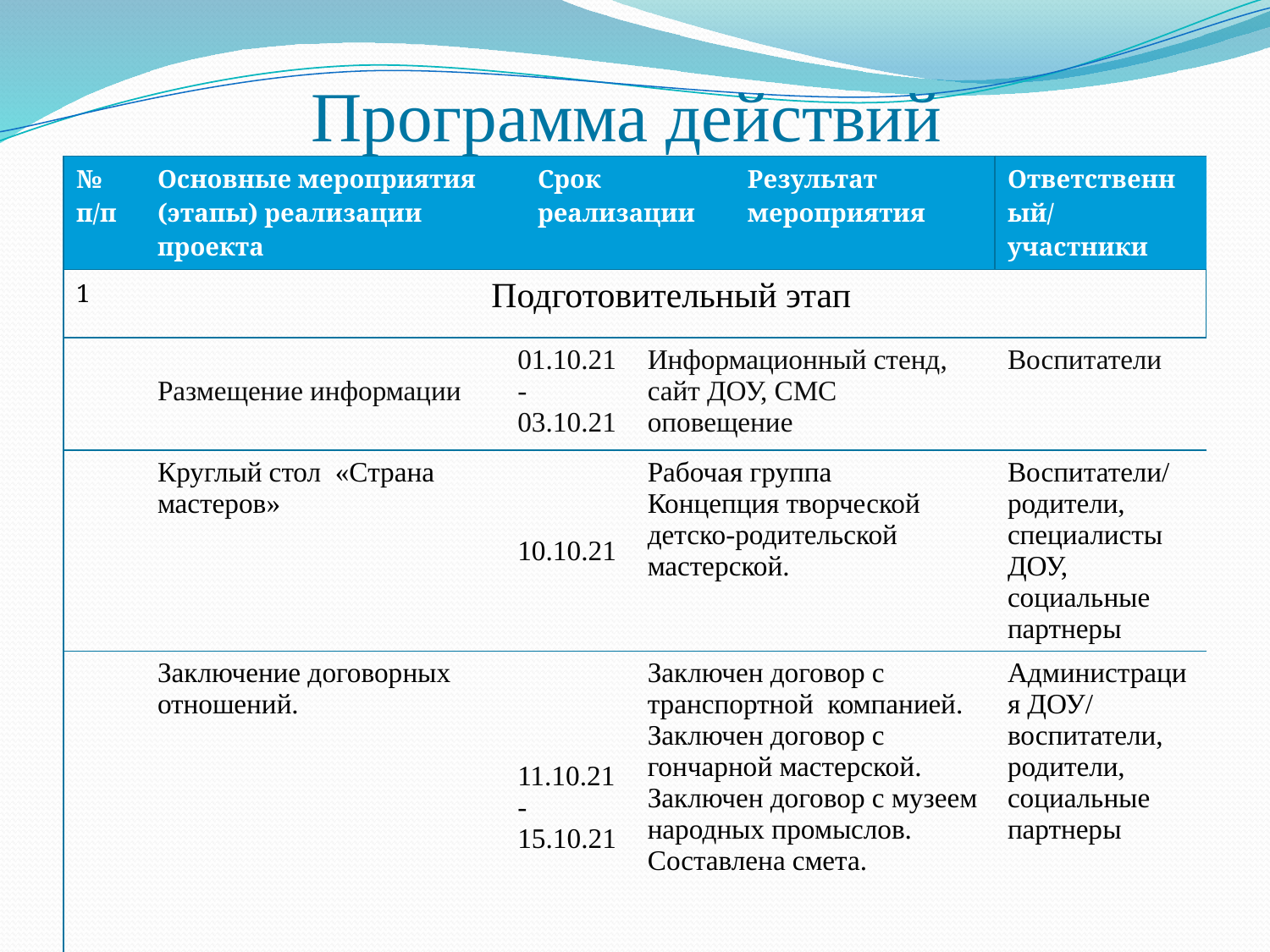

# Программа действий
| № п/п | Основные мероприятия (этапы) реализации проекта |  | Срок реализации |  | Результат мероприятия | Ответственный/участники |
| --- | --- | --- | --- | --- | --- | --- |
| 1 | Подготовительный этап |  |  |  |  |  |
|  | Размещение информации | 01.10.21-03.10.21 |  | Информационный стенд, сайт ДОУ, СМС оповещение |  | Воспитатели |
|  | Круглый стол «Страна мастеров» | 10.10.21 |  | Рабочая группа Концепция творческой детско-родительской мастерской. |  | Воспитатели/ родители, специалисты ДОУ, социальные партнеры |
|  | Заключение договорных отношений. | 11.10.21- 15.10.21 |  | Заключен договор с транспортной компанией. Заключен договор с гончарной мастерской. Заключен договор с музеем народных промыслов. Составлена смета. |  | Администрация ДОУ/ воспитатели, родители, социальные партнеры |